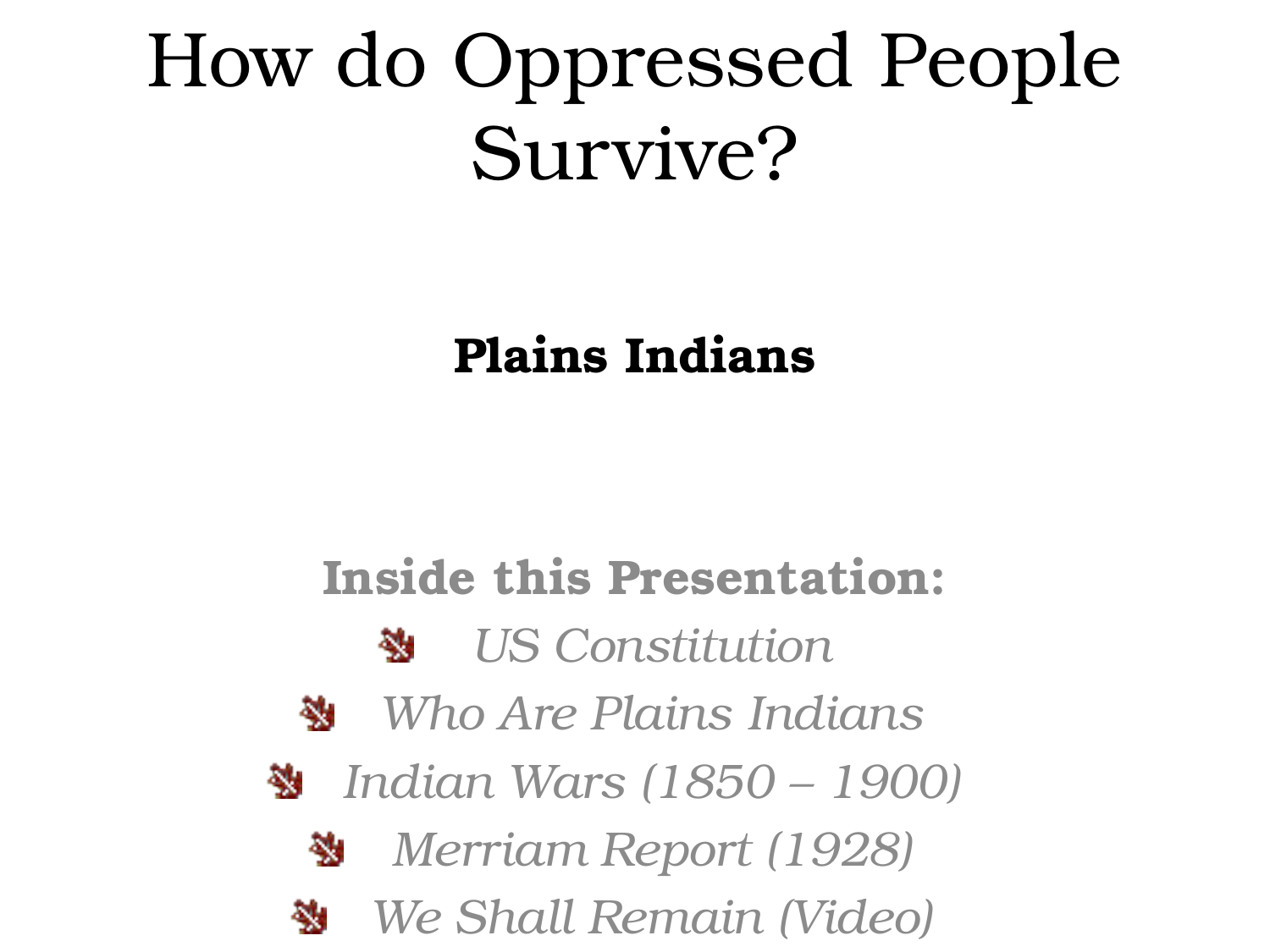

# How do Oppressed People Survive?
Plains Indians
Inside this Presentation:
US Constitution
Who Are Plains Indians
Indian Wars (1850 – 1900)
Merriam Report (1928)
We Shall Remain (Video)